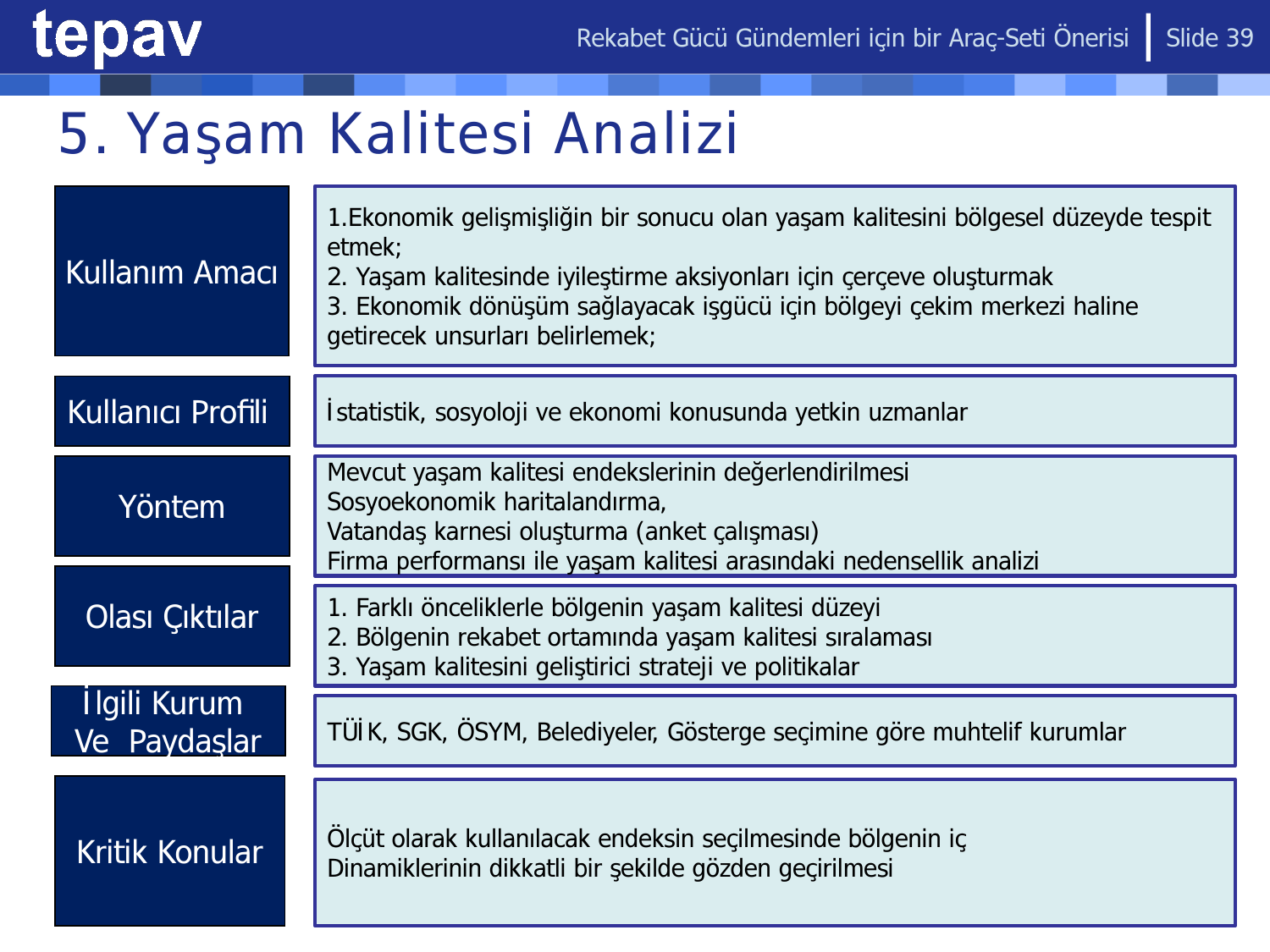

Rekabet Gücü Gündemleri için bir Araç-Seti Önerisi
Slide 39

5. Yaşam Kalitesi Analizi
Kullanım Amacı
1.Ekonomik gelişmişliğin bir sonucu olan yaşam kalitesini bölgesel düzeyde tespit
etmek;
2. Yaşam kalitesinde iyileştirme aksiyonları için çerçeve oluşturmak
3. Ekonomik dönüşüm sağlayacak işgücü için bölgeyi çekim merkezi haline
getirecek unsurları belirlemek;
Kullanıcı Profili
İstatistik, sosyoloji ve ekonomi konusunda yetkin uzmanlar
Yöntem
Mevcut yaşam kalitesi endekslerinin değerlendirilmesi
Sosyoekonomik haritalandırma,
Vatandaş karnesi oluşturma (anket çalışması)
Firma performansı ile yaşam kalitesi arasındaki nedensellik analizi
Olası Çıktılar
1. Farklı önceliklerle bölgenin yaşam kalitesi düzeyi
2. Bölgenin rekabet ortamında yaşam kalitesi sıralaması
3. Yaşam kalitesini geliştirici strateji ve politikalar
İlgili Kurum
Ve  Paydaşlar
TÜİK, SGK, ÖSYM, Belediyeler, Gösterge seçimine göre muhtelif kurumlar
Kritik Konular
Ölçüt olarak kullanılacak endeksin seçilmesinde bölgenin iç
Dinamiklerinin dikkatli bir şekilde gözden geçirilmesi